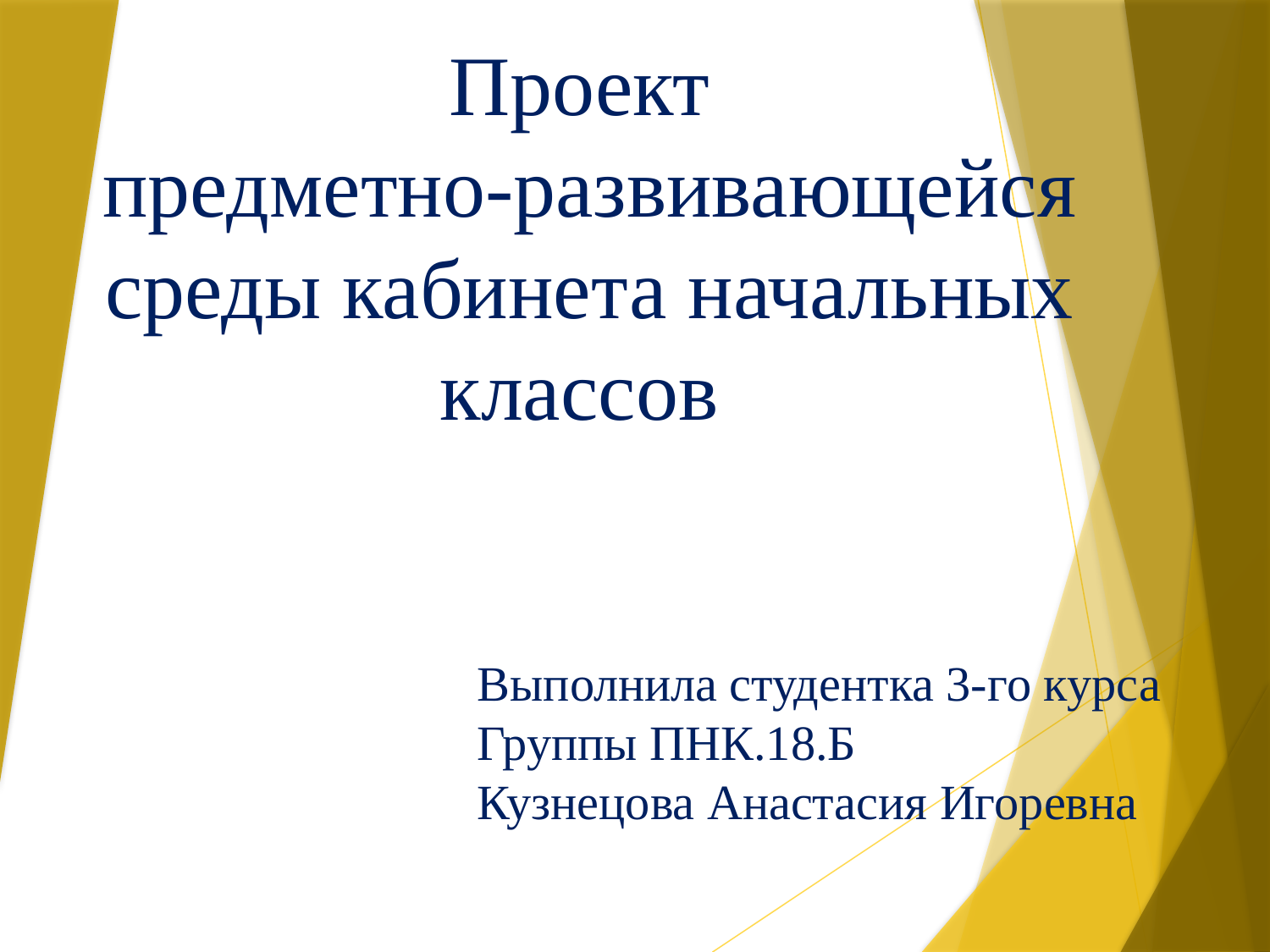

Проект
предметно-развивающейся среды кабинета начальных классов
Выполнила студентка 3-го курса
Группы ПНК.18.Б
Кузнецова Анастасия Игоревна